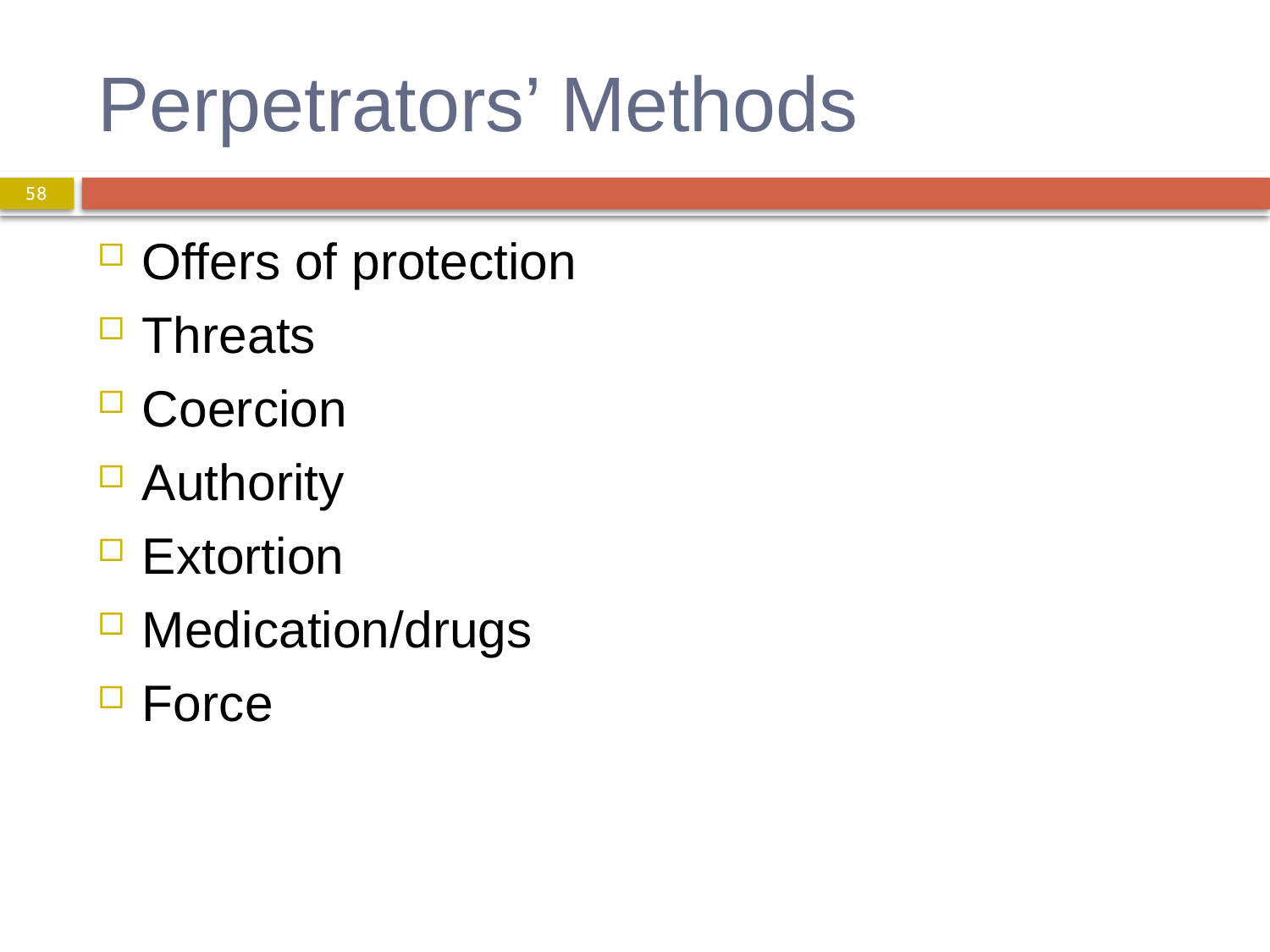

# Perpetrators’ Methods
58
Offers of protection
Threats
Coercion
Authority
Extortion
Medication/drugs
Force